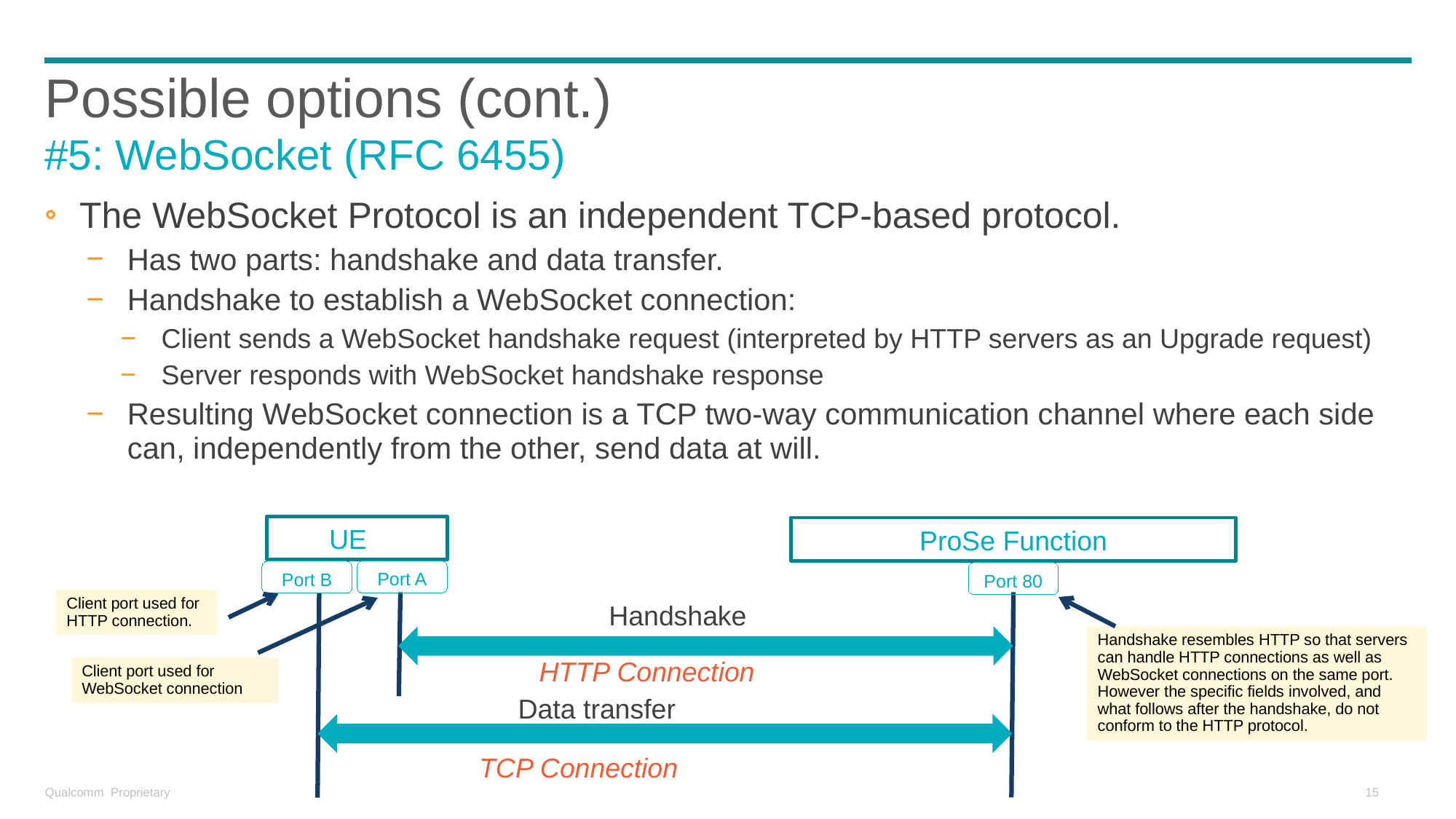

# Possible options (cont.)
#5: WebSocket (RFC 6455)
The WebSocket Protocol is an independent TCP-based protocol.
Has two parts: handshake and data transfer.
Handshake to establish a WebSocket connection:
Client sends a WebSocket handshake request (interpreted by HTTP servers as an Upgrade request)
Server responds with WebSocket handshake response
Resulting WebSocket connection is a TCP two-way communication channel where each side can, independently from the other, send data at will.

UEE
ProSe Function
Port A
Port B
Port 80
Client port used for HTTP connection.
Handshake

Handshake resembles HTTP so that servers can handle HTTP connections as well as WebSocket connections on the same port. However the specific fields involved, and what follows after the handshake, do not conform to the HTTP protocol.
HTTP Connection
Client port used for WebSocket connection
Data transfer

TCP Connection